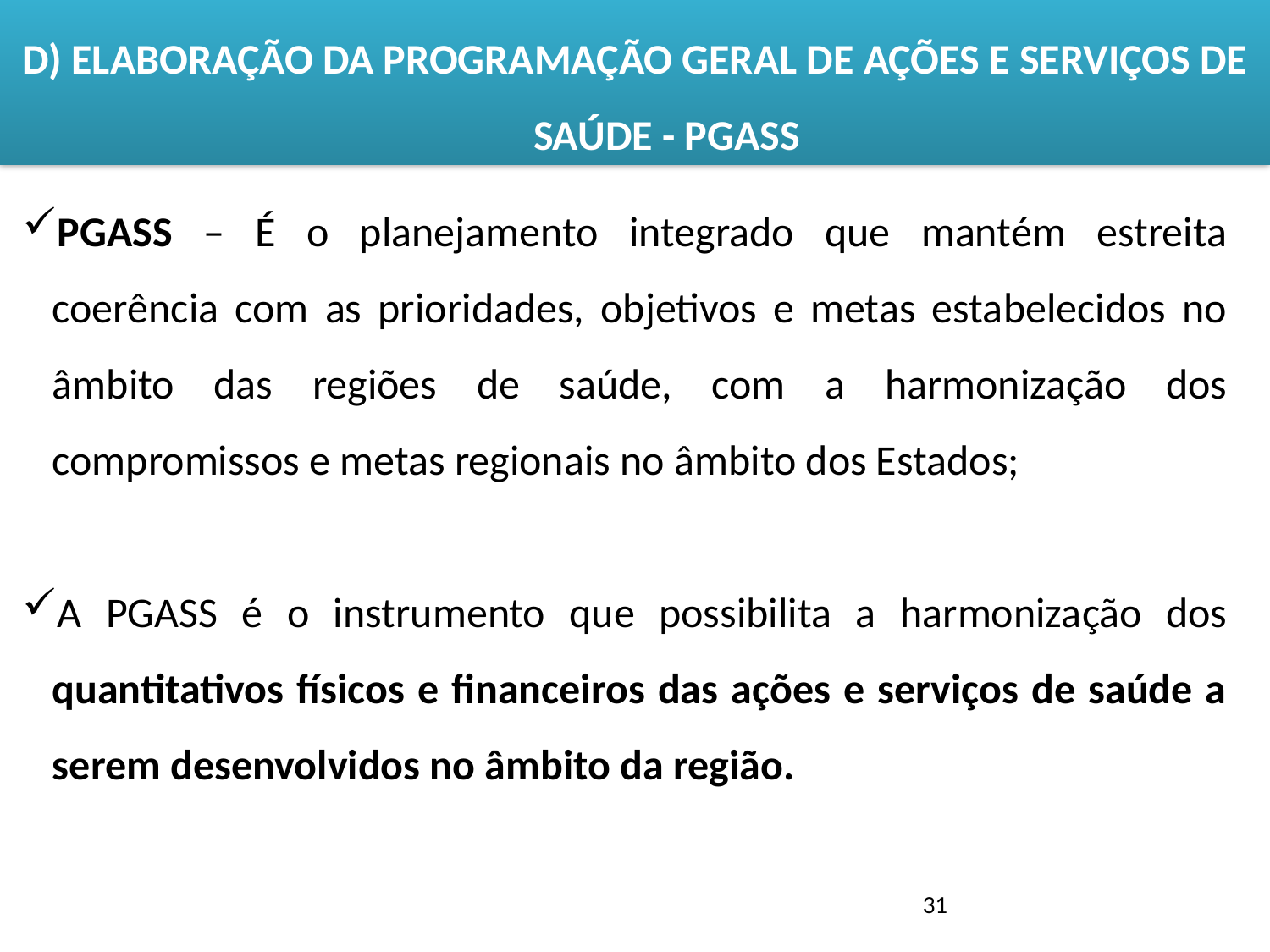

D) ELABORAÇÃO DA PROGRAMAÇÃO GERAL DE AÇÕES E SERVIÇOS DE SAÚDE - PGASS
PGASS – É o planejamento integrado que mantém estreita coerência com as prioridades, objetivos e metas estabelecidos no âmbito das regiões de saúde, com a harmonização dos compromissos e metas regionais no âmbito dos Estados;

A PGASS é o instrumento que possibilita a harmonização dos quantitativos físicos e financeiros das ações e serviços de saúde a serem desenvolvidos no âmbito da região.
31